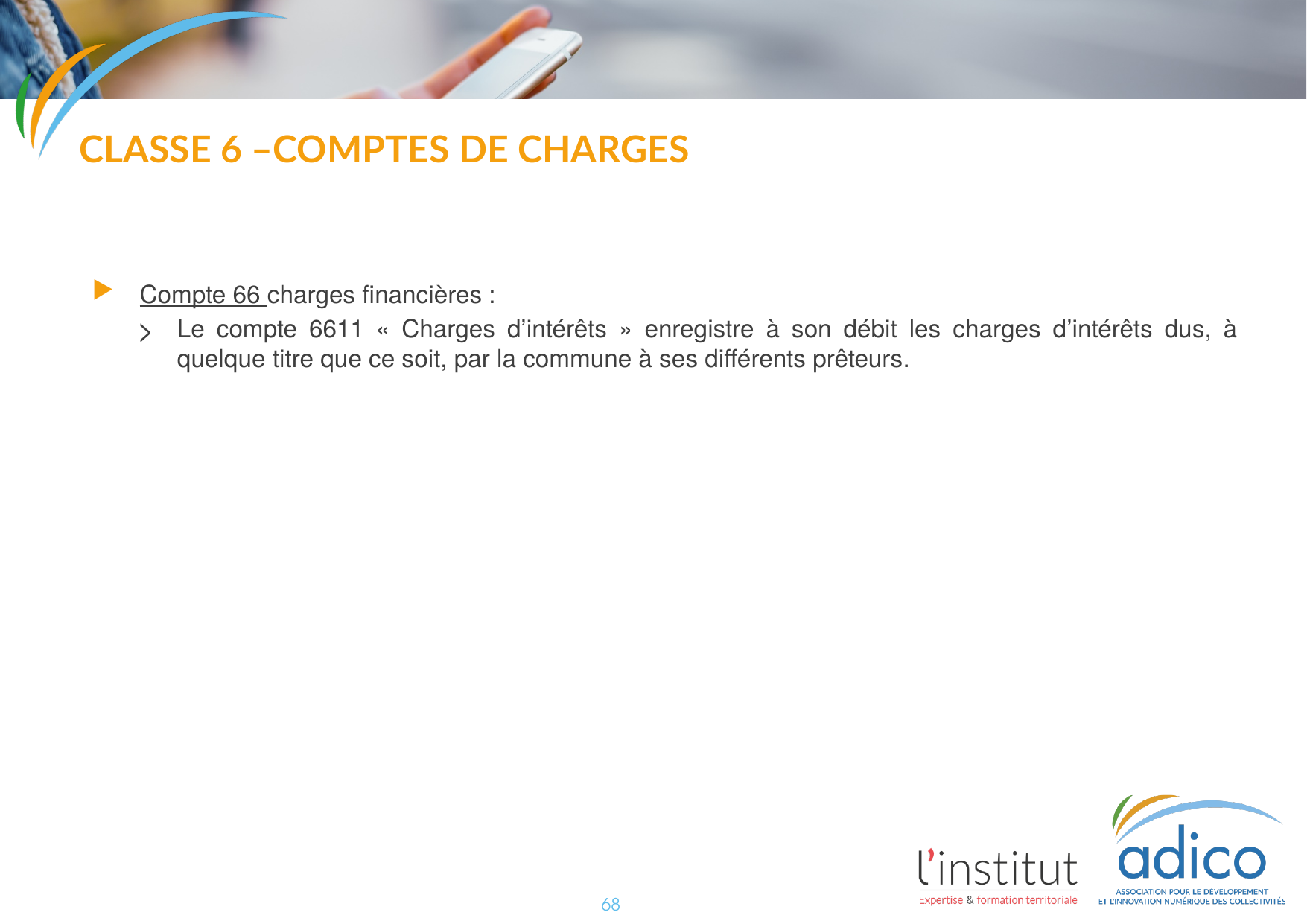

# Classe 6 –comptes de charges
Compte 66 charges financières :
Le compte 6611 « Charges d’intérêts » enregistre à son débit les charges d’intérêts dus, à quelque titre que ce soit, par la commune à ses différents prêteurs.